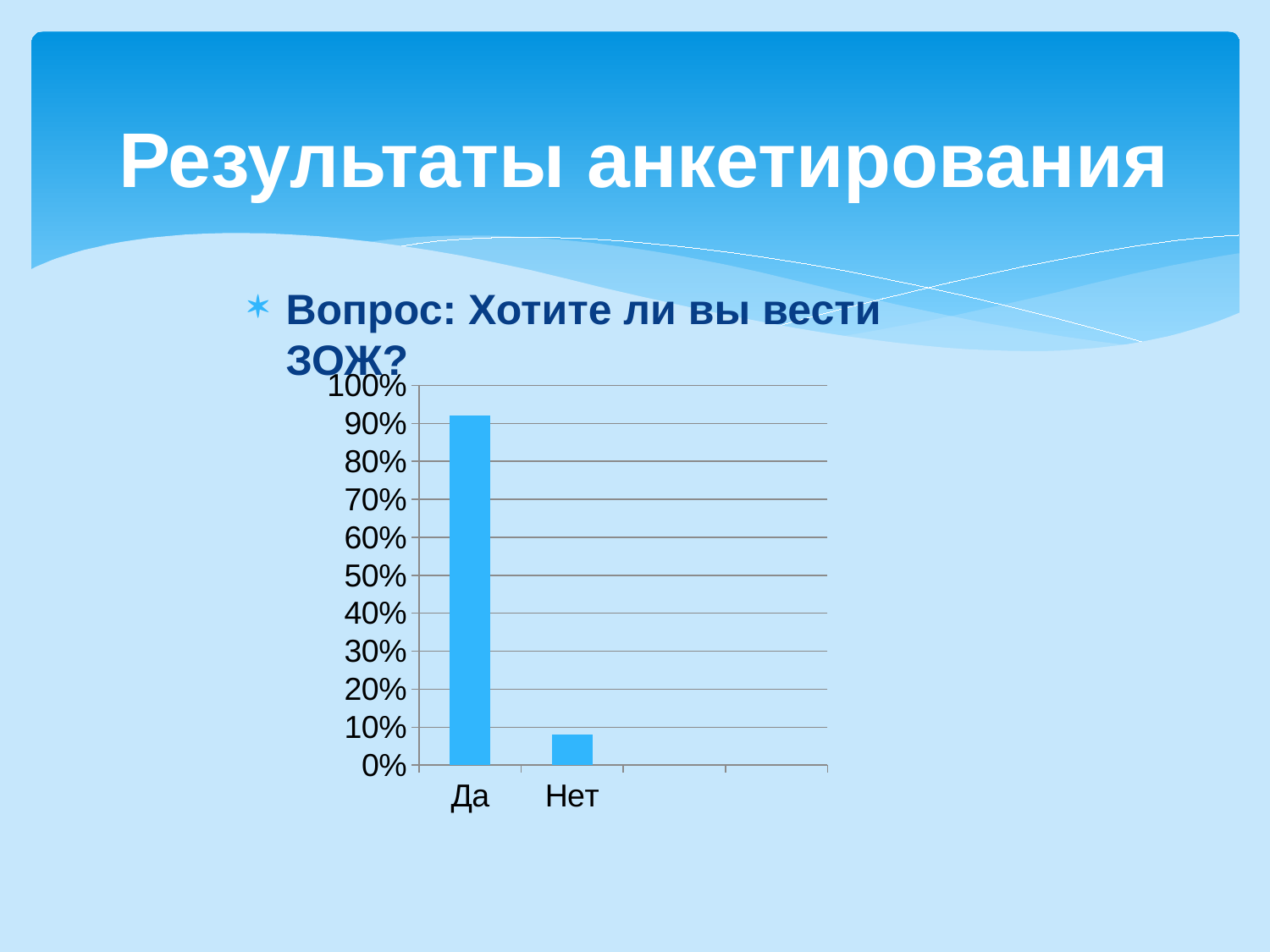

# Результаты анкетирования
Вопрос: Хотите ли вы вести ЗОЖ?

### Chart

| Category | Ряд 1 | Столбец1 | Столбец2 |
|---|---|---|---|
| Да | 0.92 | None | None |
| Нет | 0.08 | None | None |